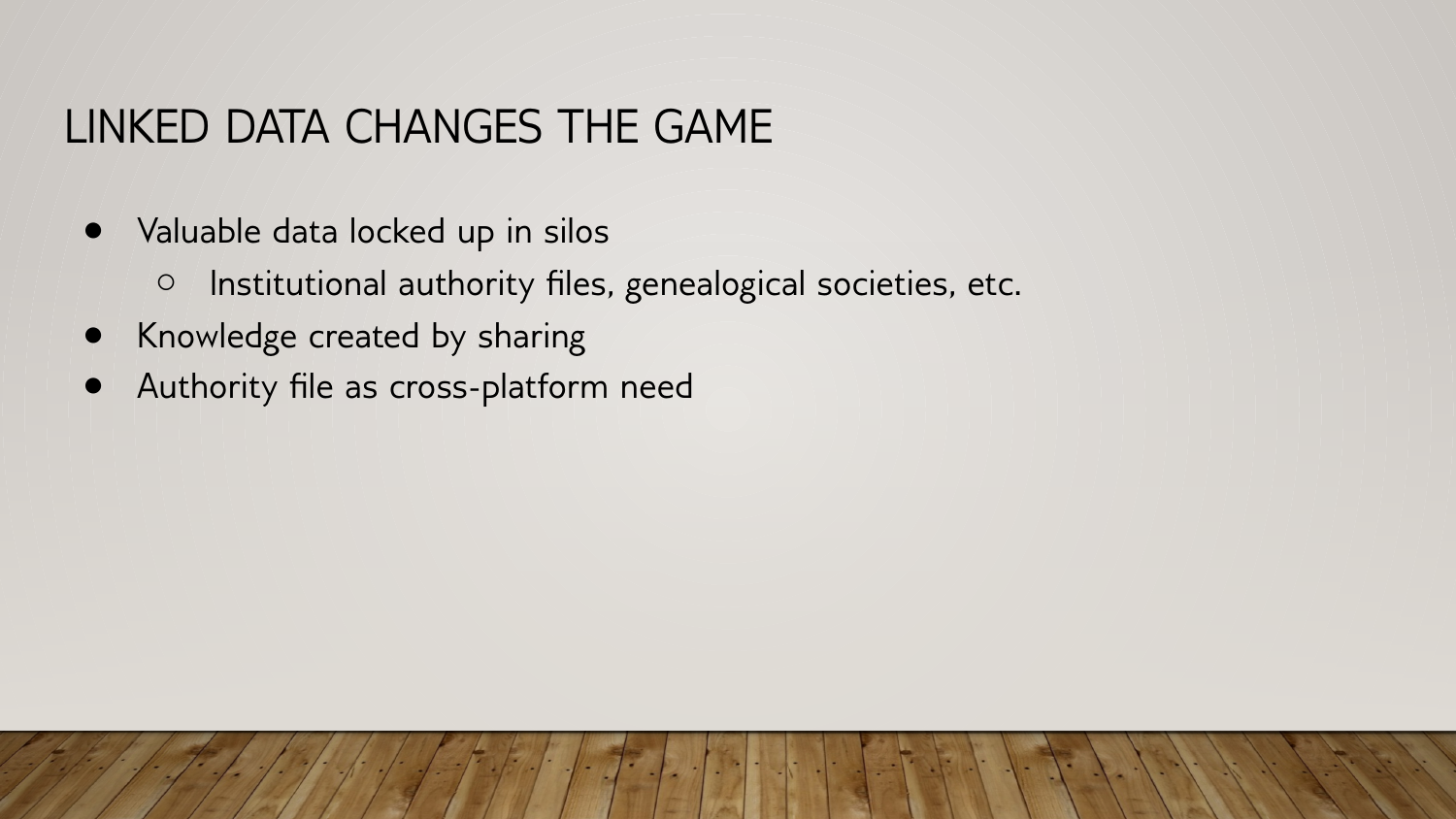

# Linked data changes the game
Valuable data locked up in silos
Institutional authority files, genealogical societies, etc.
Knowledge created by sharing
Authority file as cross-platform need